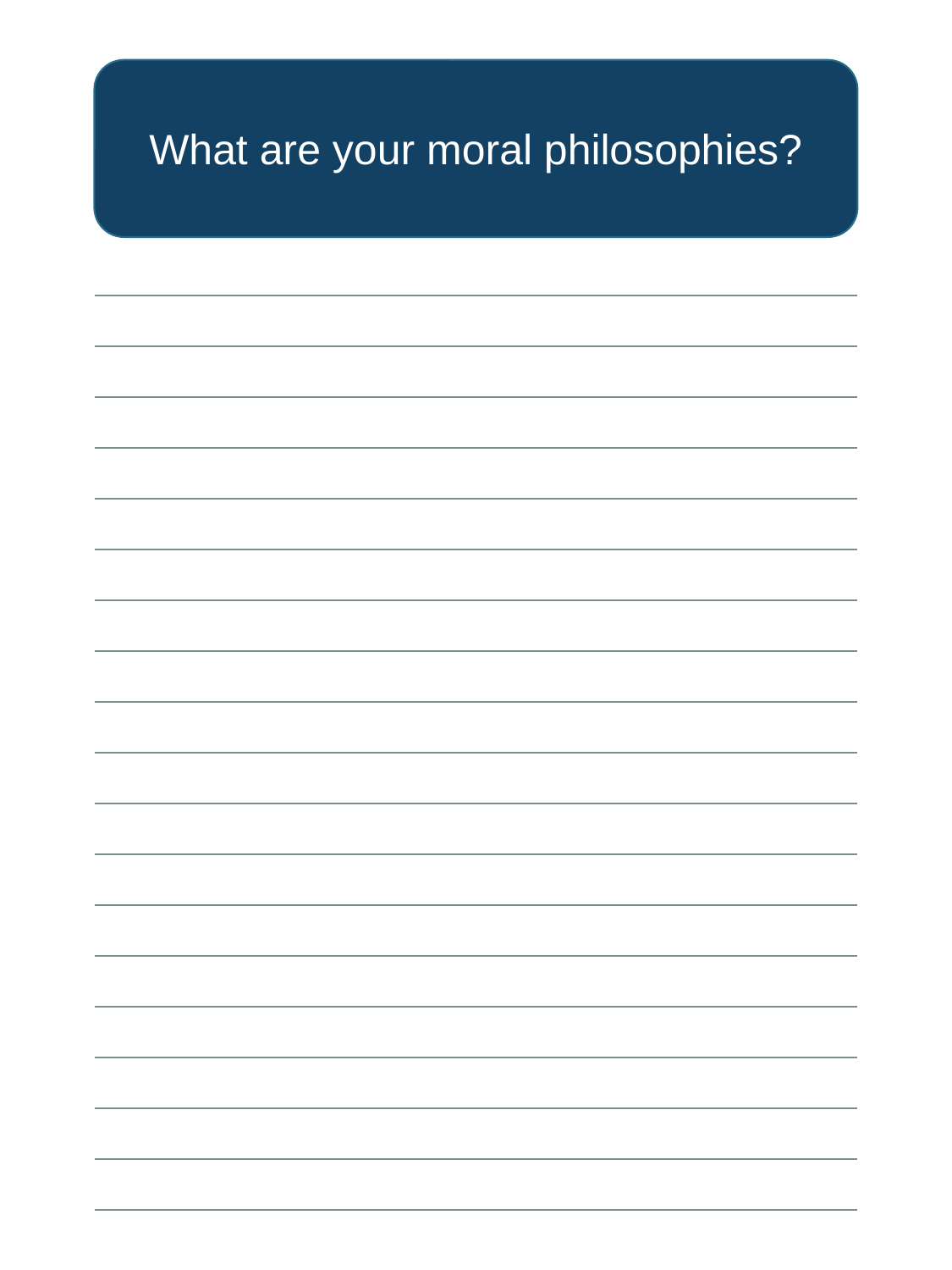

What are your moral philosophies?
|  |
| --- |
|  |
|  |
|  |
|  |
|  |
|  |
|  |
|  |
|  |
|  |
|  |
|  |
|  |
|  |
|  |
|  |
|  |